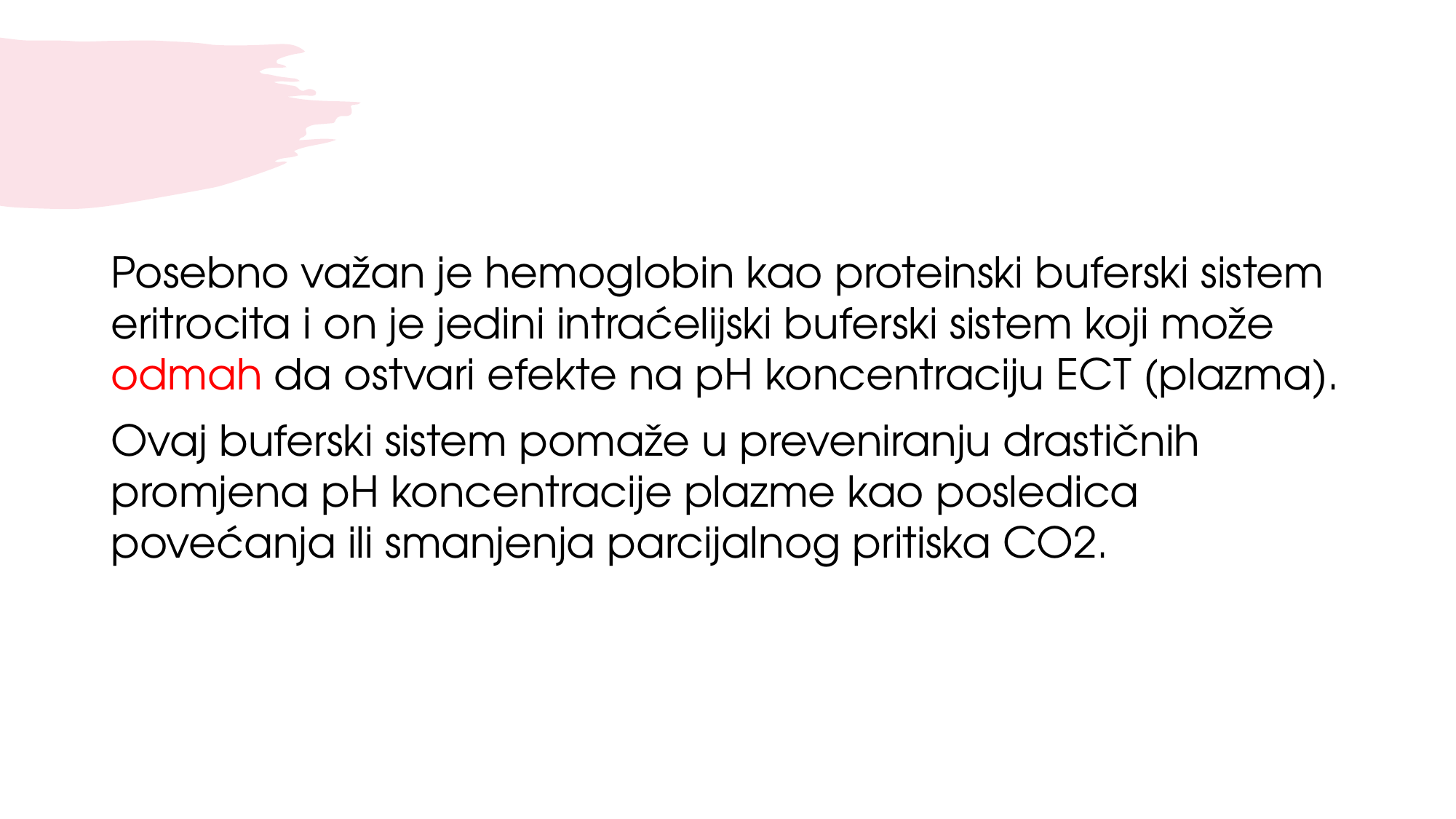

Posebno važan je hemoglobin kao proteinski buferski sistem eritrocita i on je jedini intraćelijski buferski sistem koji može odmah da ostvari efekte na pH koncentraciju ECT (plazma).
Ovaj buferski sistem pomaže u preveniranju drastičnih promjena pH koncentracije plazme kao posledica povećanja ili smanjenja parcijalnog pritiska CO2.